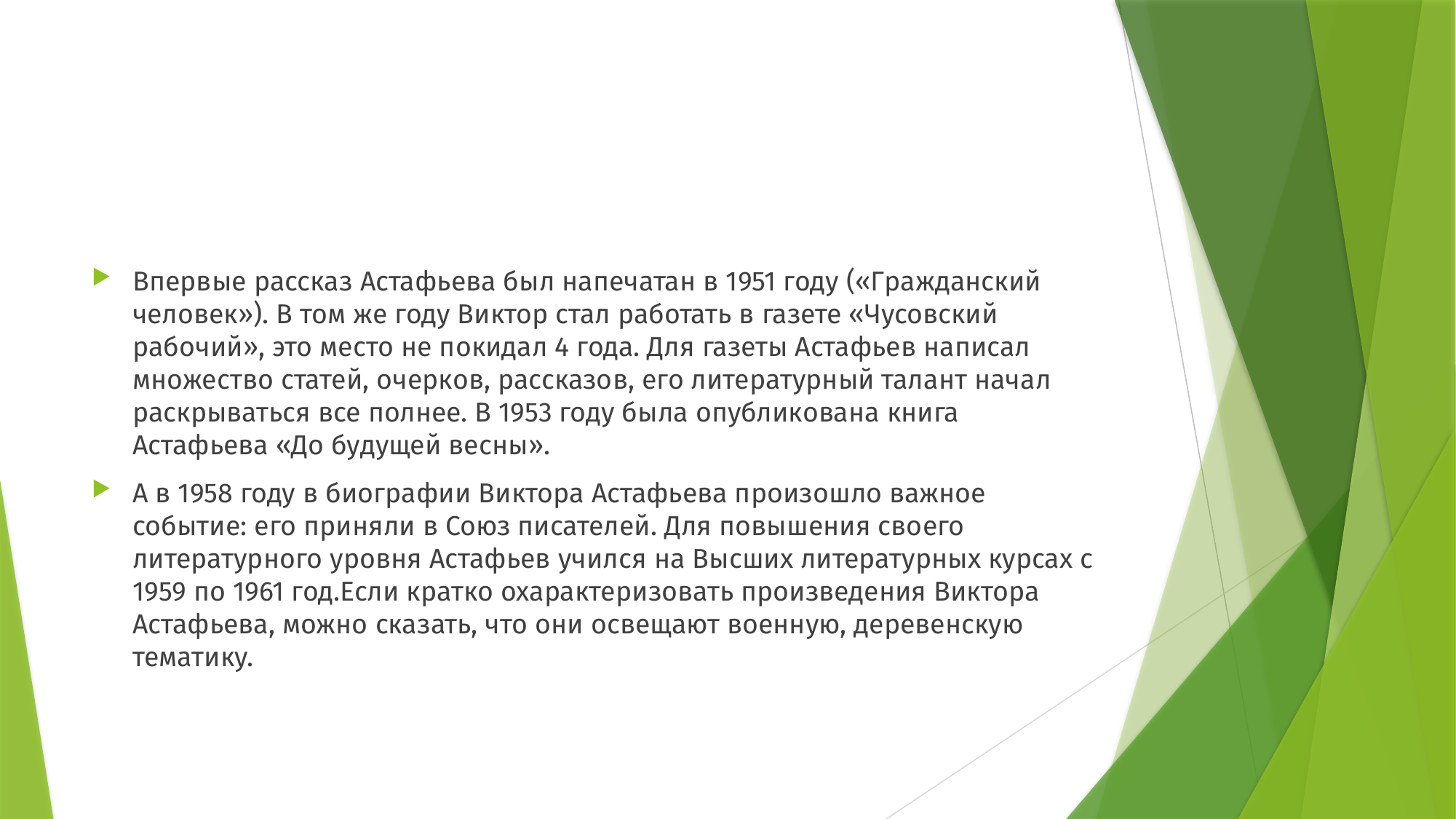

#
Впервые рассказ Астафьева был напечатан в 1951 году («Гражданский человек»). В том же году Виктор стал работать в газете «Чусовский рабочий», это место не покидал 4 года. Для газеты Астафьев написал множество статей, очерков, рассказов, его литературный талант начал раскрываться все полнее. В 1953 году была опубликована книга Астафьева «До будущей весны».
А в 1958 году в биографии Виктора Астафьева произошло важное событие: его приняли в Союз писателей. Для повышения своего литературного уровня Астафьев учился на Высших литературных курсах с 1959 по 1961 год.Если кратко охарактеризовать произведения Виктора Астафьева, можно сказать, что они освещают военную, деревенскую тематику.